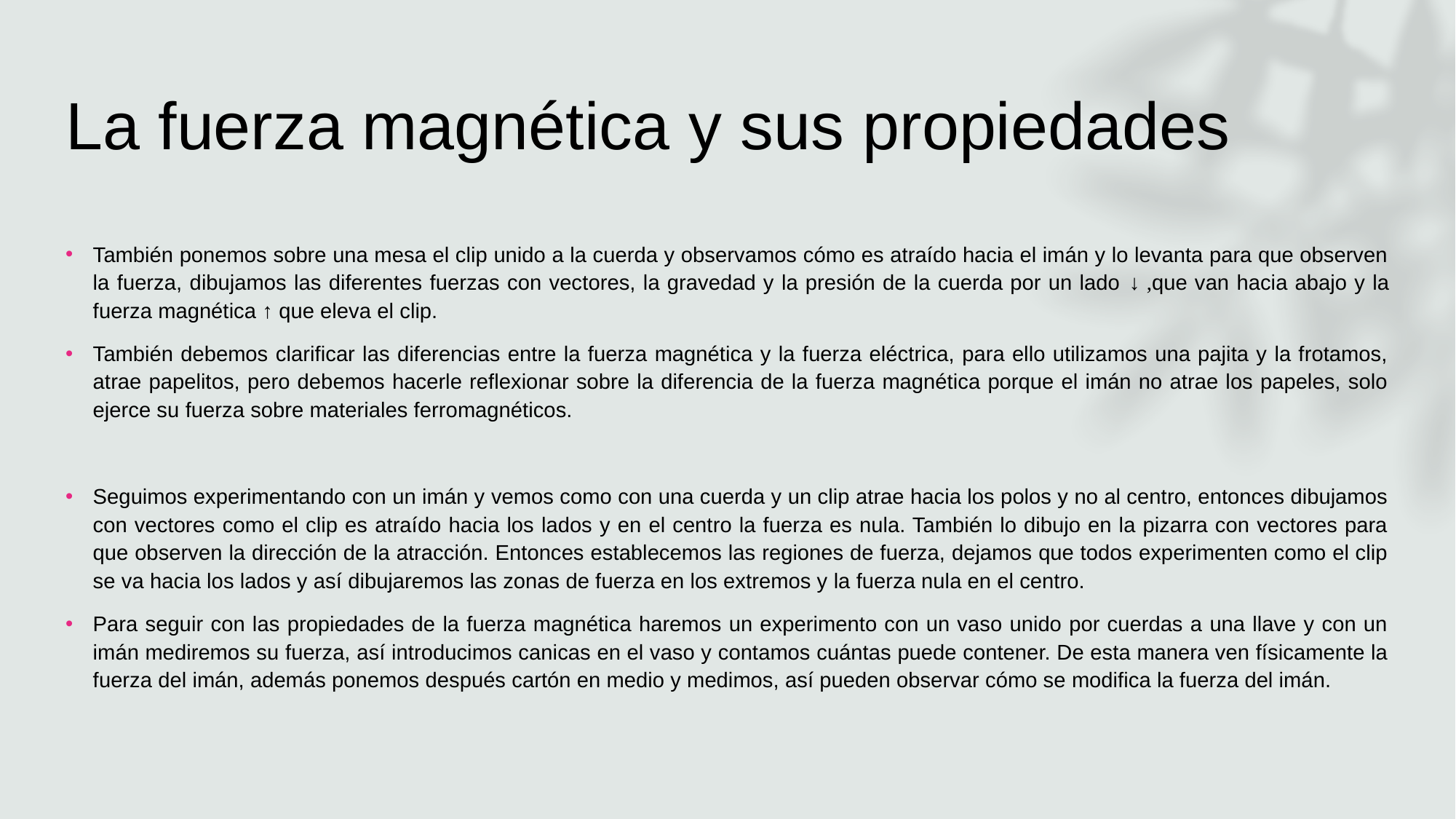

# La fuerza magnética y sus propiedades
También ponemos sobre una mesa el clip unido a la cuerda y observamos cómo es atraído hacia el imán y lo levanta para que observen la fuerza, dibujamos las diferentes fuerzas con vectores, la gravedad y la presión de la cuerda por un lado ↓ ,que van hacia abajo y la fuerza magnética ↑ que eleva el clip.
También debemos clarificar las diferencias entre la fuerza magnética y la fuerza eléctrica, para ello utilizamos una pajita y la frotamos, atrae papelitos, pero debemos hacerle reflexionar sobre la diferencia de la fuerza magnética porque el imán no atrae los papeles, solo ejerce su fuerza sobre materiales ferromagnéticos.

Seguimos experimentando con un imán y vemos como con una cuerda y un clip atrae hacia los polos y no al centro, entonces dibujamos con vectores como el clip es atraído hacia los lados y en el centro la fuerza es nula. También lo dibujo en la pizarra con vectores para que observen la dirección de la atracción. Entonces establecemos las regiones de fuerza, dejamos que todos experimenten como el clip se va hacia los lados y así dibujaremos las zonas de fuerza en los extremos y la fuerza nula en el centro.
Para seguir con las propiedades de la fuerza magnética haremos un experimento con un vaso unido por cuerdas a una llave y con un imán mediremos su fuerza, así introducimos canicas en el vaso y contamos cuántas puede contener. De esta manera ven físicamente la fuerza del imán, además ponemos después cartón en medio y medimos, así pueden observar cómo se modifica la fuerza del imán.